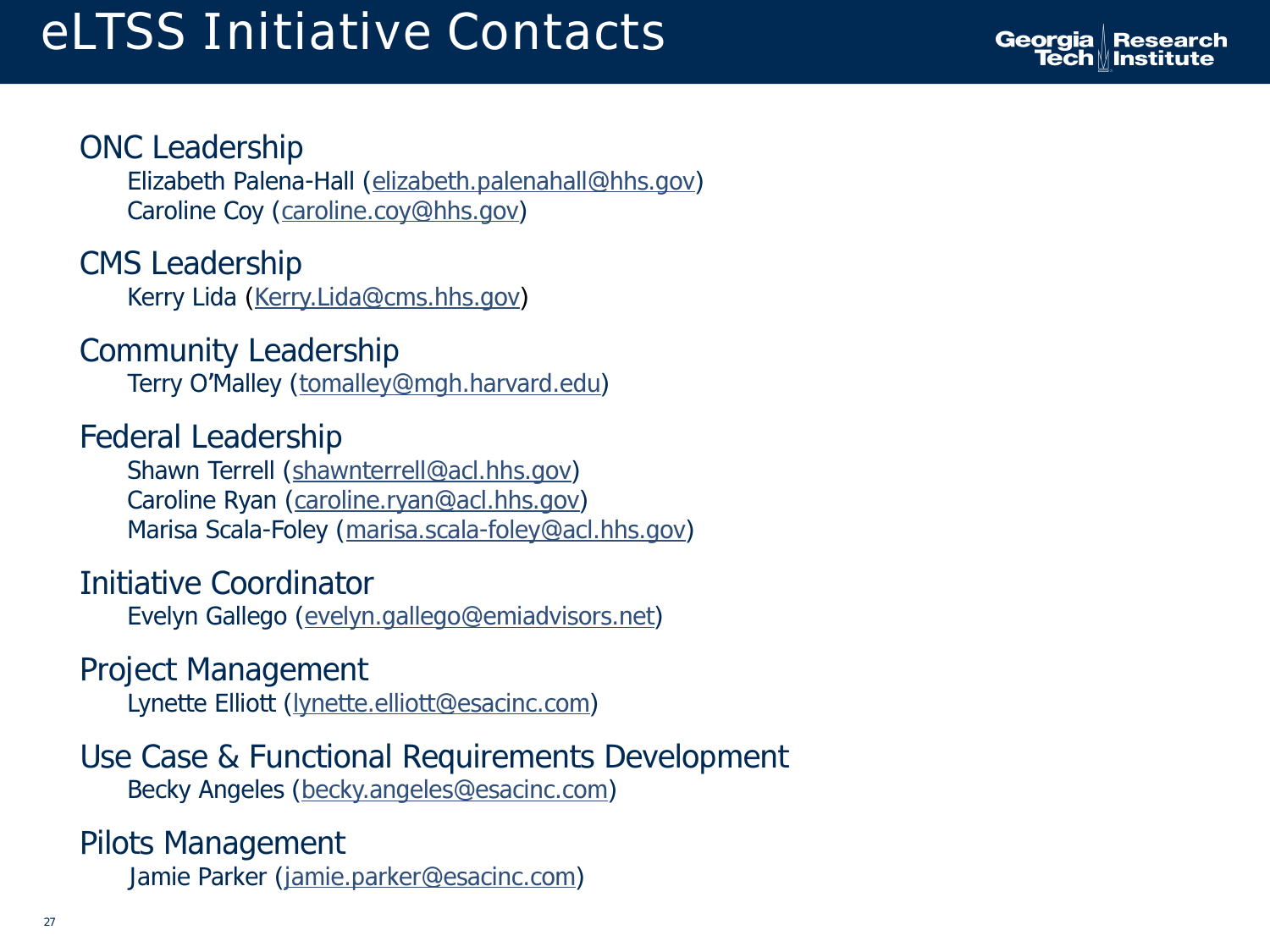

eLTSS Initiative Contacts
ONC Leadership
Elizabeth Palena-Hall (elizabeth.palenahall@hhs.gov)
Caroline Coy (caroline.coy@hhs.gov)
CMS Leadership
Kerry Lida (Kerry.Lida@cms.hhs.gov)
Community Leadership
Terry O’Malley (tomalley@mgh.harvard.edu)
Federal Leadership
Shawn Terrell (shawnterrell@acl.hhs.gov)
Caroline Ryan (caroline.ryan@acl.hhs.gov)
Marisa Scala-Foley (marisa.scala-foley@acl.hhs.gov)
Initiative Coordinator
Evelyn Gallego (evelyn.gallego@emiadvisors.net)
Project Management
Lynette Elliott (lynette.elliott@esacinc.com)
Use Case & Functional Requirements Development
Becky Angeles (becky.angeles@esacinc.com)
Pilots Management
Jamie Parker (jamie.parker@esacinc.com)